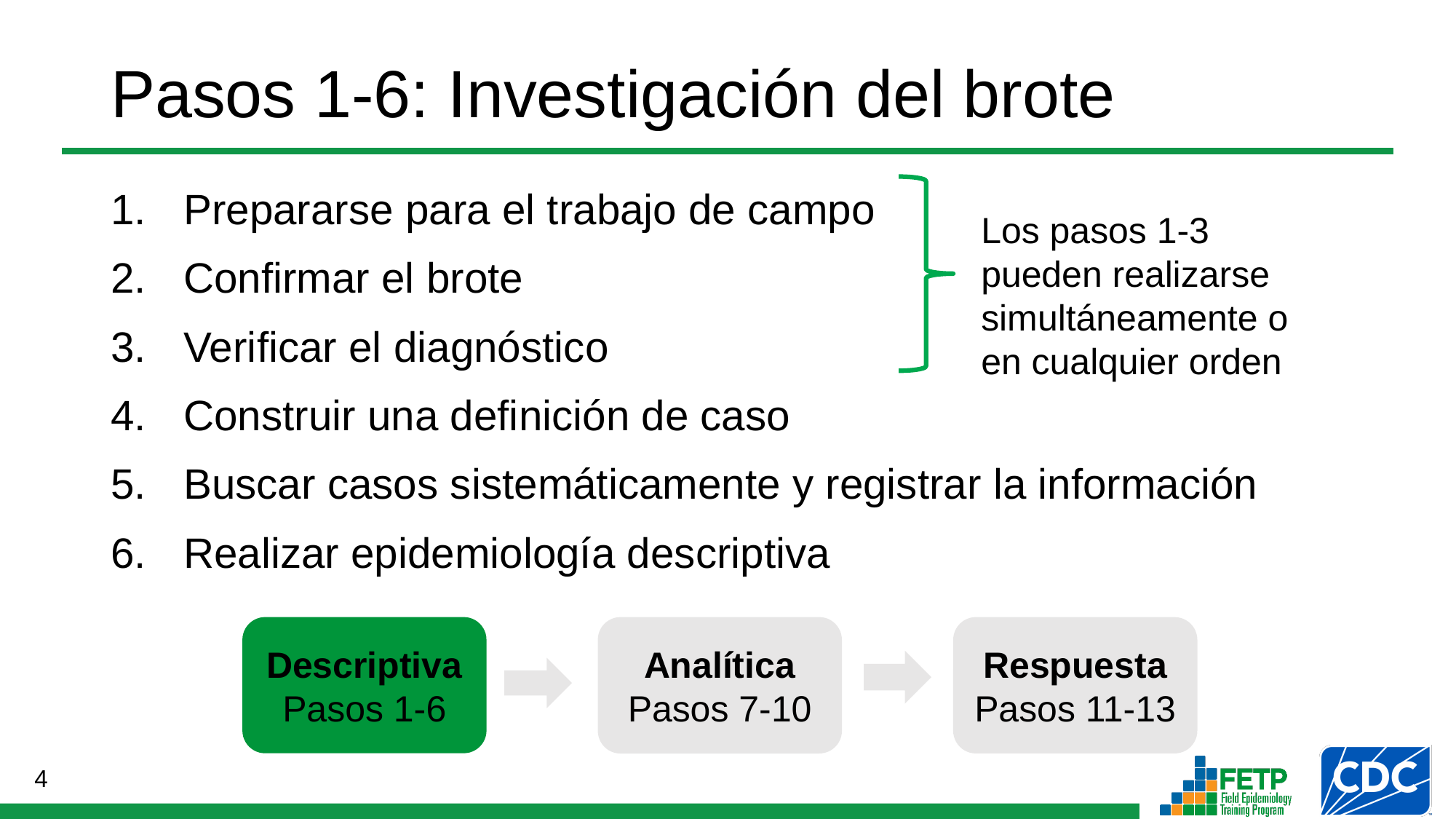

Pasos 1-6: Investigación del brote
Prepararse para el trabajo de campo
Confirmar el brote
Verificar el diagnóstico
Construir una definición de caso
Buscar casos sistemáticamente y registrar la información
Realizar epidemiología descriptiva

Los pasos 1-3 pueden realizarse simultáneamente o en cualquier orden
Descriptiva
Pasos 1-6
Analítica
Pasos 7-10
Respuesta
Pasos 11-13